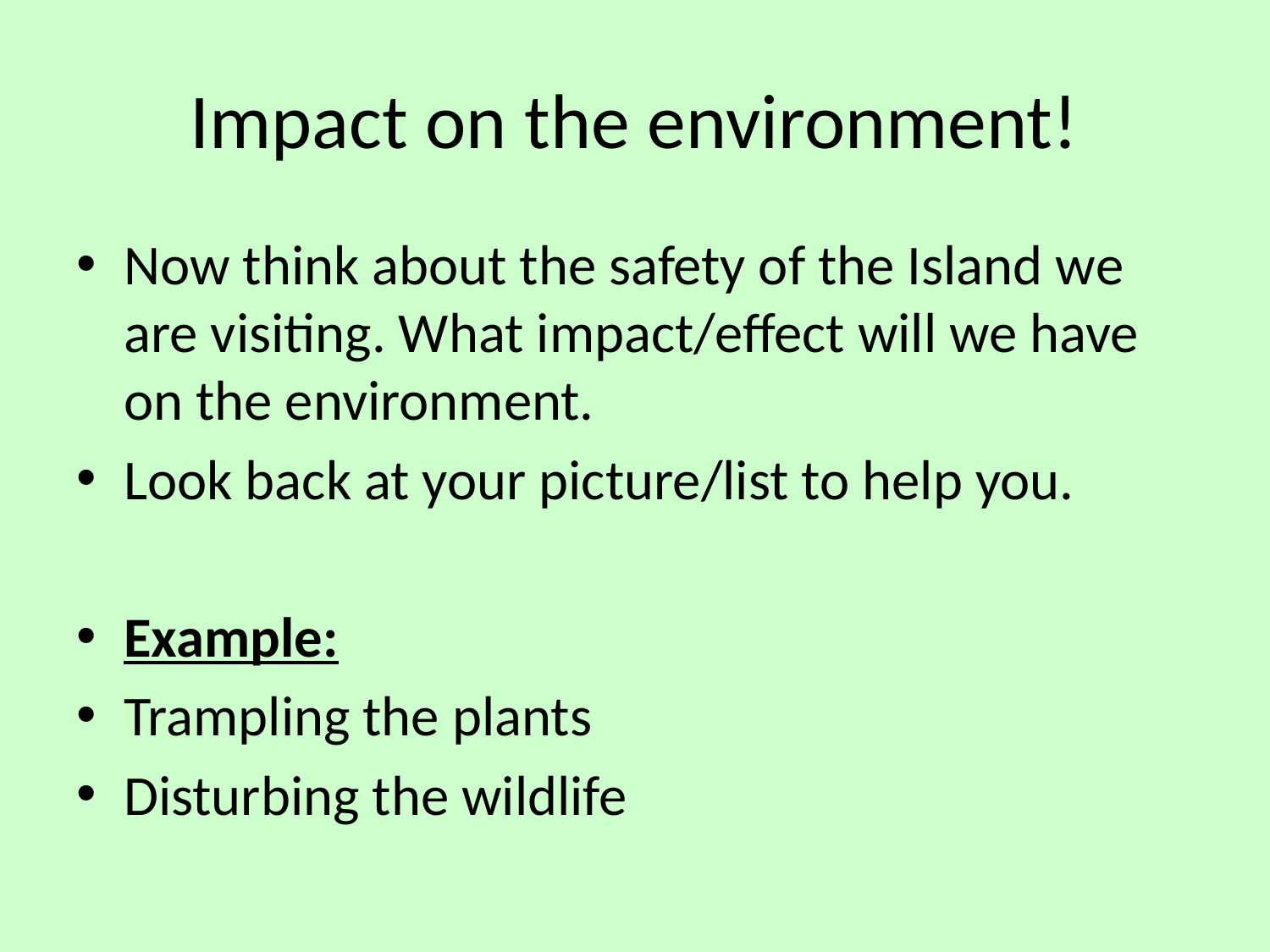

# Impact on the environment!
Now think about the safety of the Island we are visiting. What impact/effect will we have on the environment.
Look back at your picture/list to help you.

Example:
Trampling the plants
Disturbing the wildlife